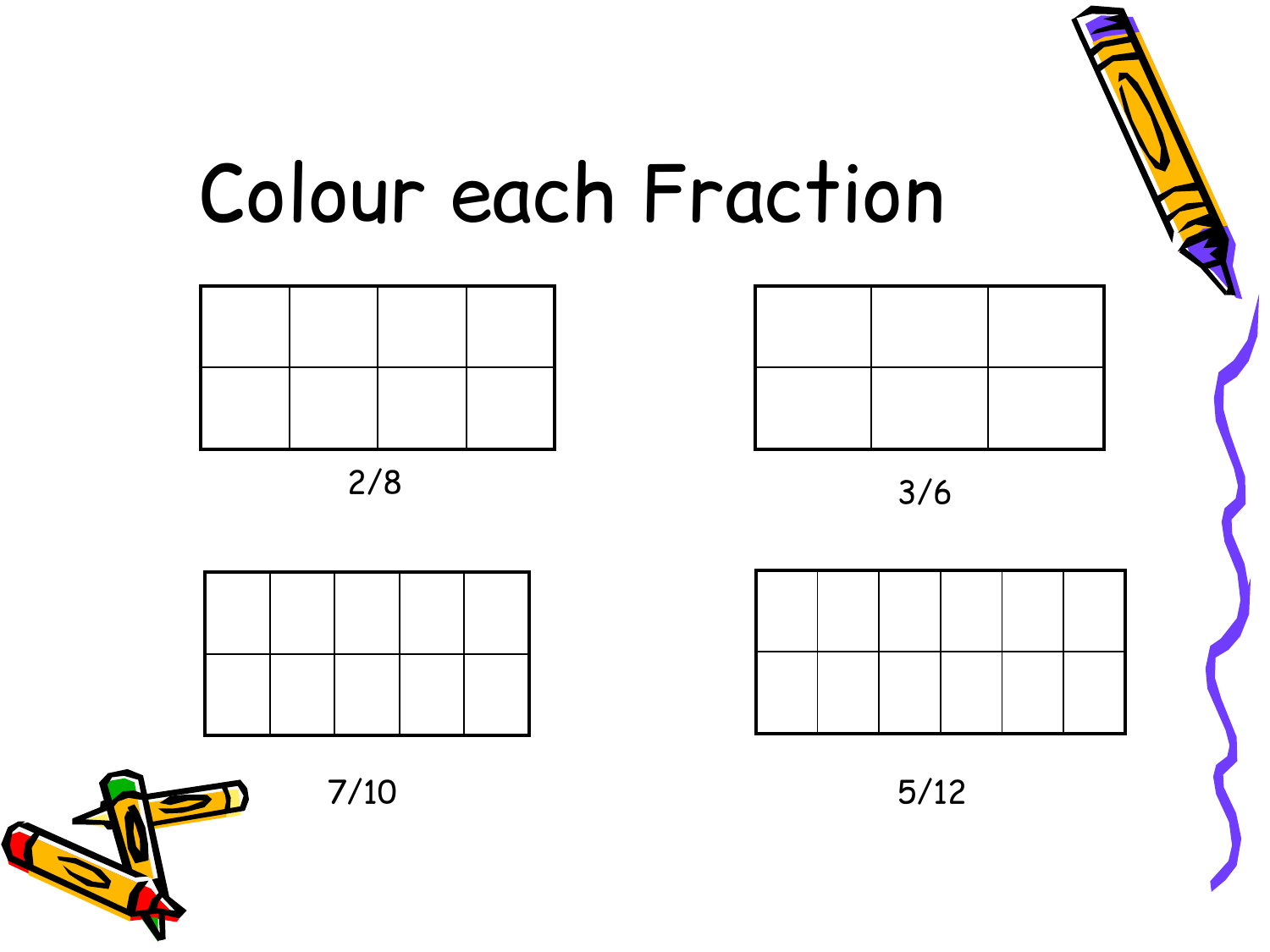

# Colour each Fraction
|  |  |  |  |
| --- | --- | --- | --- |
|  |  |  |  |
|  |  |  |
| --- | --- | --- |
|  |  |  |
2/8
3/6
|  |  |  |  |  |  |
| --- | --- | --- | --- | --- | --- |
|  |  |  |  |  |  |
|  |  |  |  |  |
| --- | --- | --- | --- | --- |
|  |  |  |  |  |
7/10
5/12